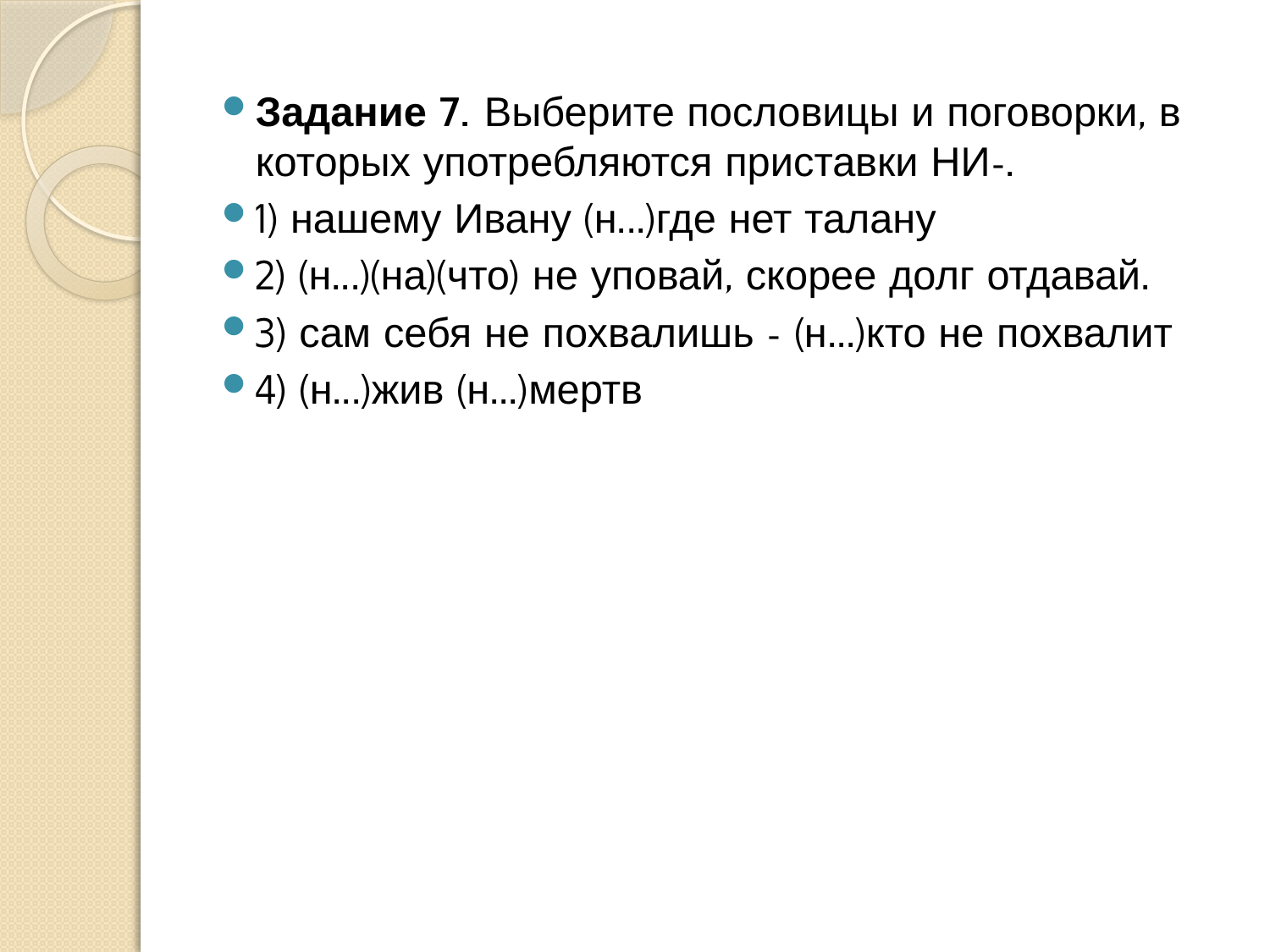

Задание 7. Выберите пословицы и поговорки, в которых употребляются приставки НИ-.
1) нашему Ивану (н...)где нет талану
2) (н...)(на)(что) не уповай, скорее долг отдавай.
3) сам себя не похвалишь - (н...)кто не похвалит
4) (н...)жив (н...)мертв